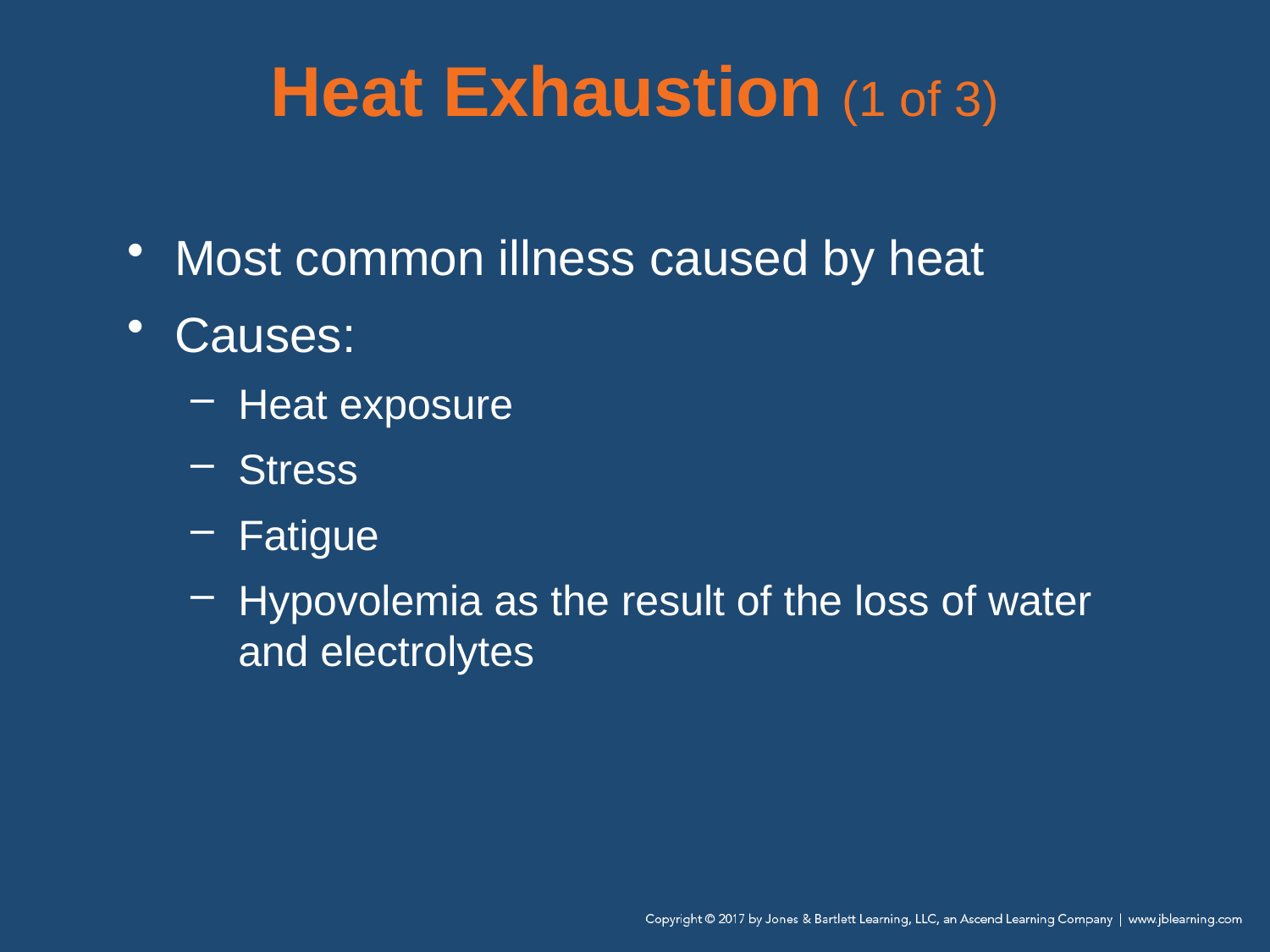

# Heat Exhaustion (1 of 3)
Most common illness caused by heat
Causes:
Heat exposure
Stress
Fatigue
Hypovolemia as the result of the loss of water and electrolytes